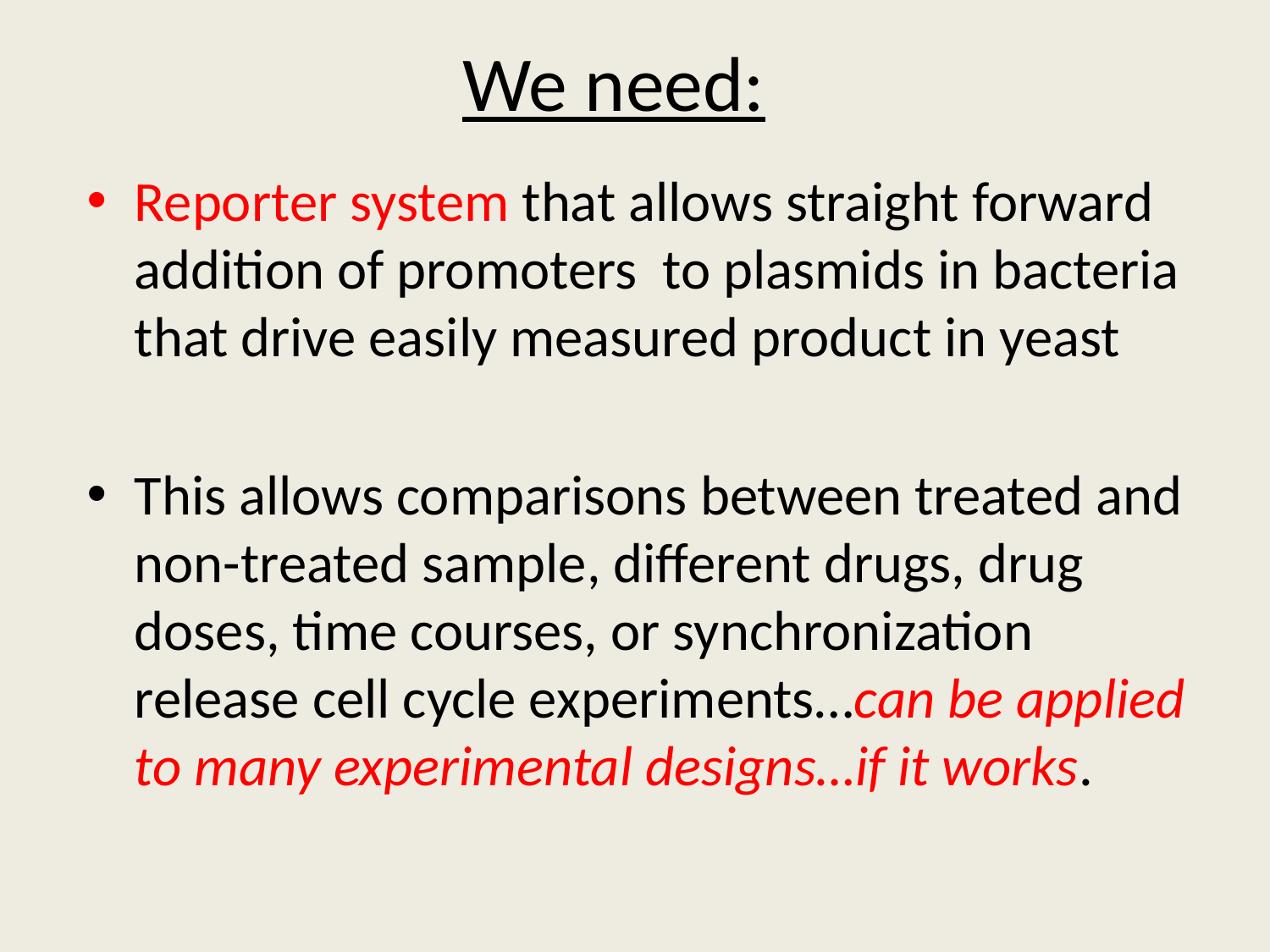

# We need:
Reporter system that allows straight forward addition of promoters  to plasmids in bacteria that drive easily measured product in yeast

This allows comparisons between treated and non-treated sample, different drugs, drug doses, time courses, or synchronization release cell cycle experiments…can be applied to many experimental designs…if it works.